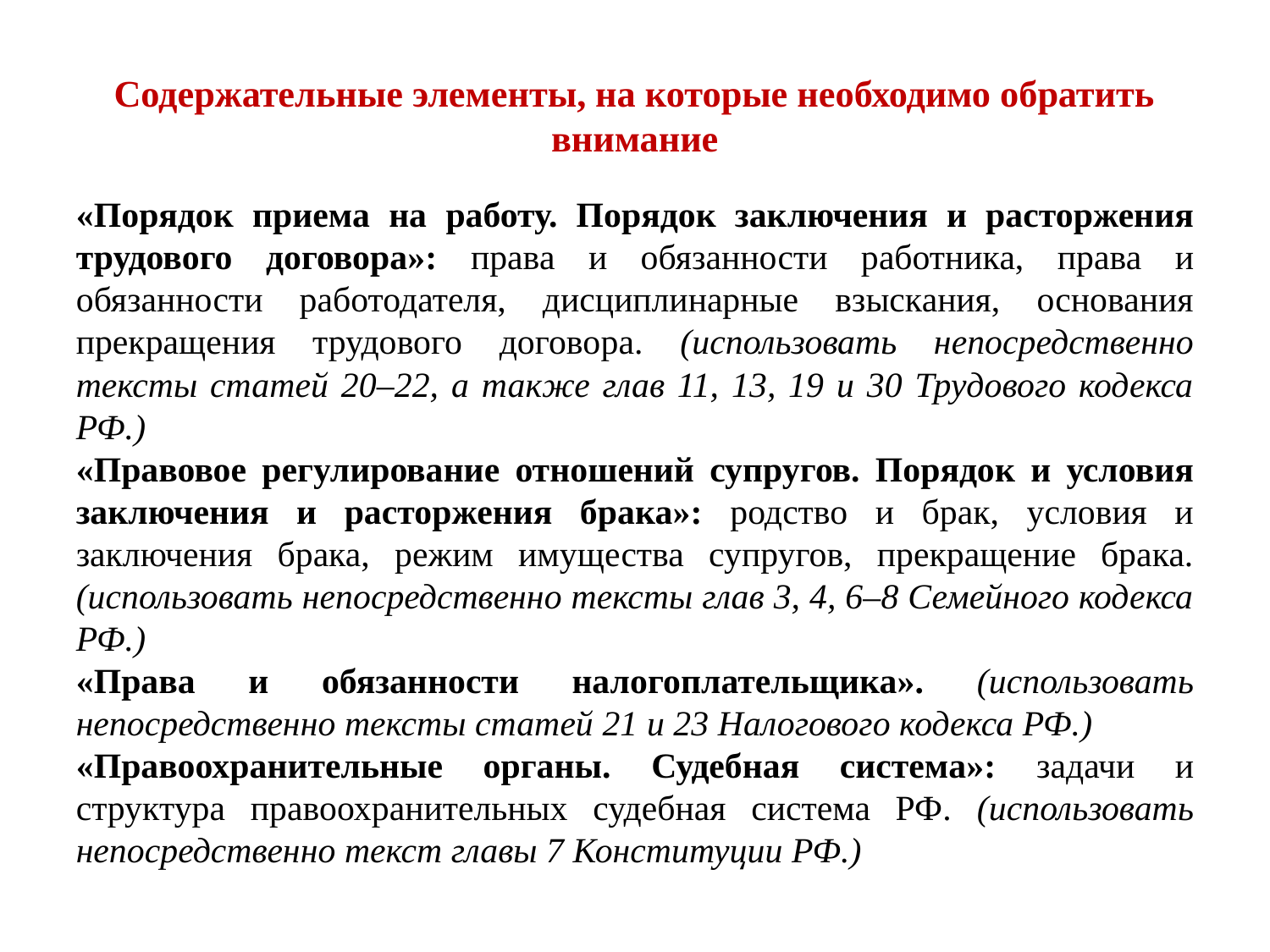

Содержательные элементы, на которые необходимо обратить внимание
«Порядок приема на работу. Порядок заключения и расторжения трудового договора»: права и обязанности работника, права и обязанности работодателя, дисциплинарные взыскания, основания прекращения трудового договора. (использовать непосредственно тексты статей 20–22, а также глав 11, 13, 19 и 30 Трудового кодекса РФ.)
«Правовое регулирование отношений супругов. Порядок и условия заключения и расторжения брака»: родство и брак, условия и заключения брака, режим имущества супругов, прекращение брака. (использовать непосредственно тексты глав 3, 4, 6–8 Семейного кодекса РФ.)
«Права и обязанности налогоплательщика». (использовать непосредственно тексты статей 21 и 23 Налогового кодекса РФ.)
«Правоохранительные органы. Судебная система»: задачи и структура правоохранительных судебная система РФ. (использовать непосредственно текст главы 7 Конституции РФ.)